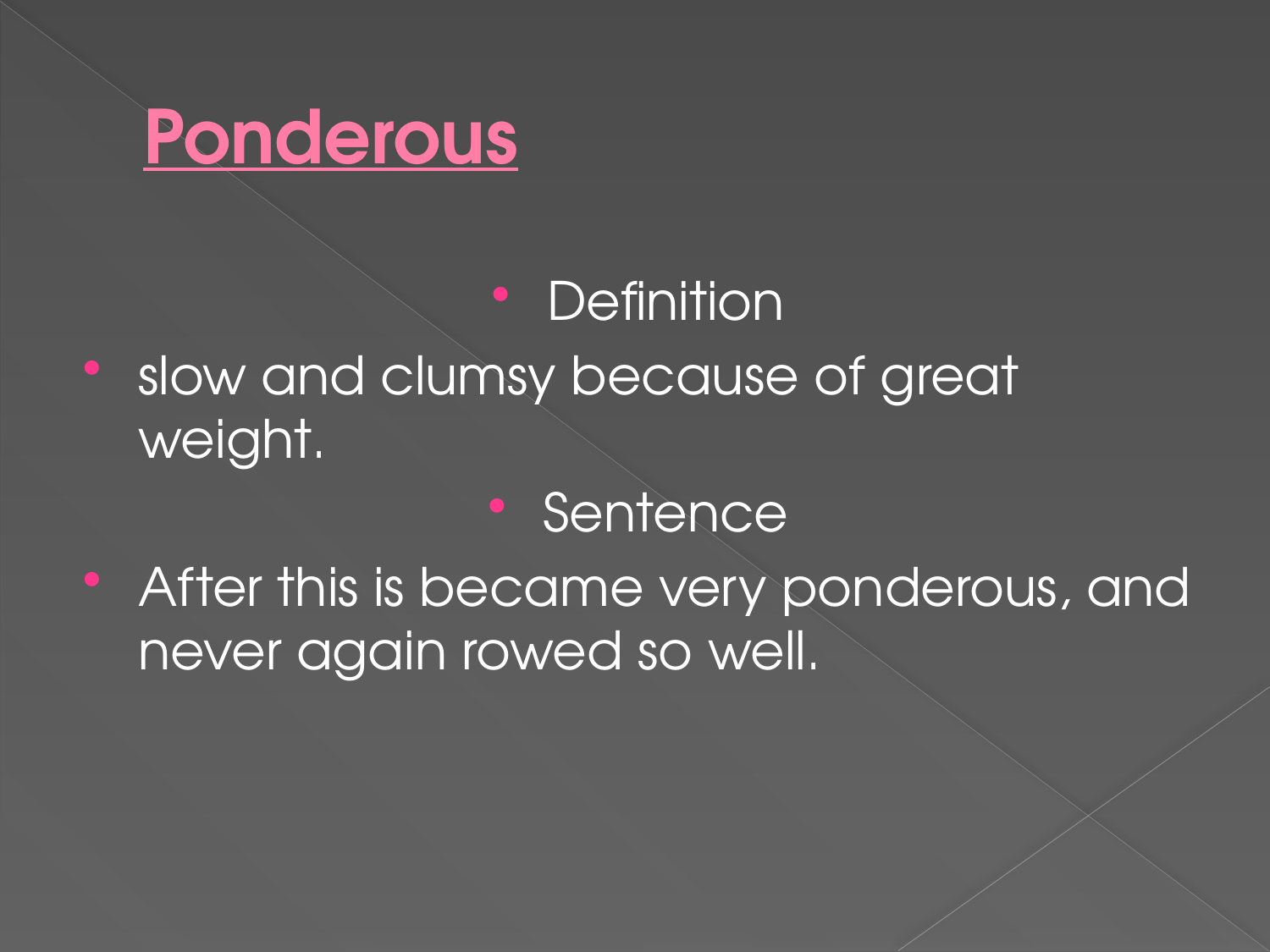

# Ponderous
Definition
slow and clumsy because of great weight.
Sentence
After this is became very ponderous, and never again rowed so well.